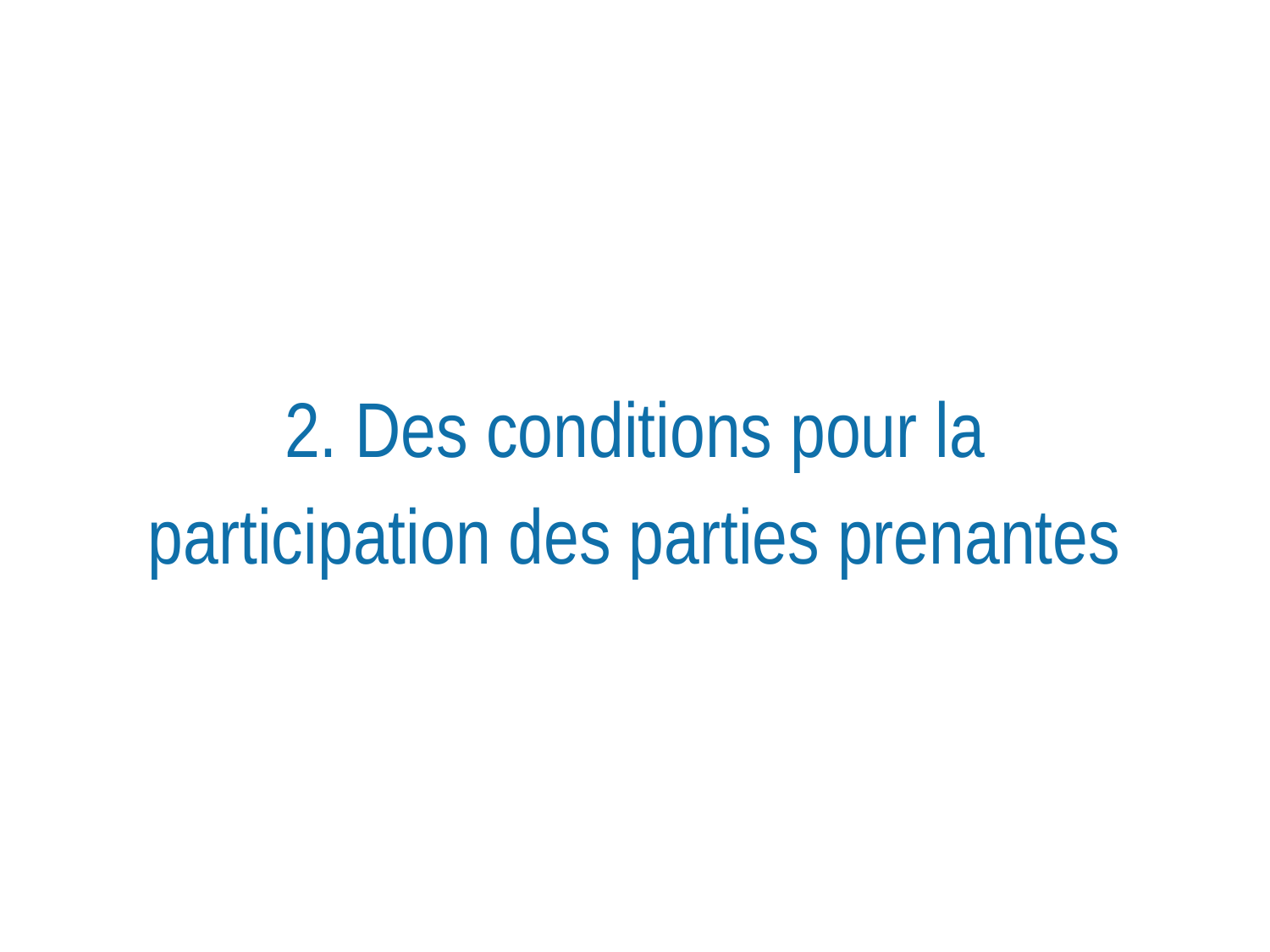

# 2. Des conditions pour la participation des parties prenantes